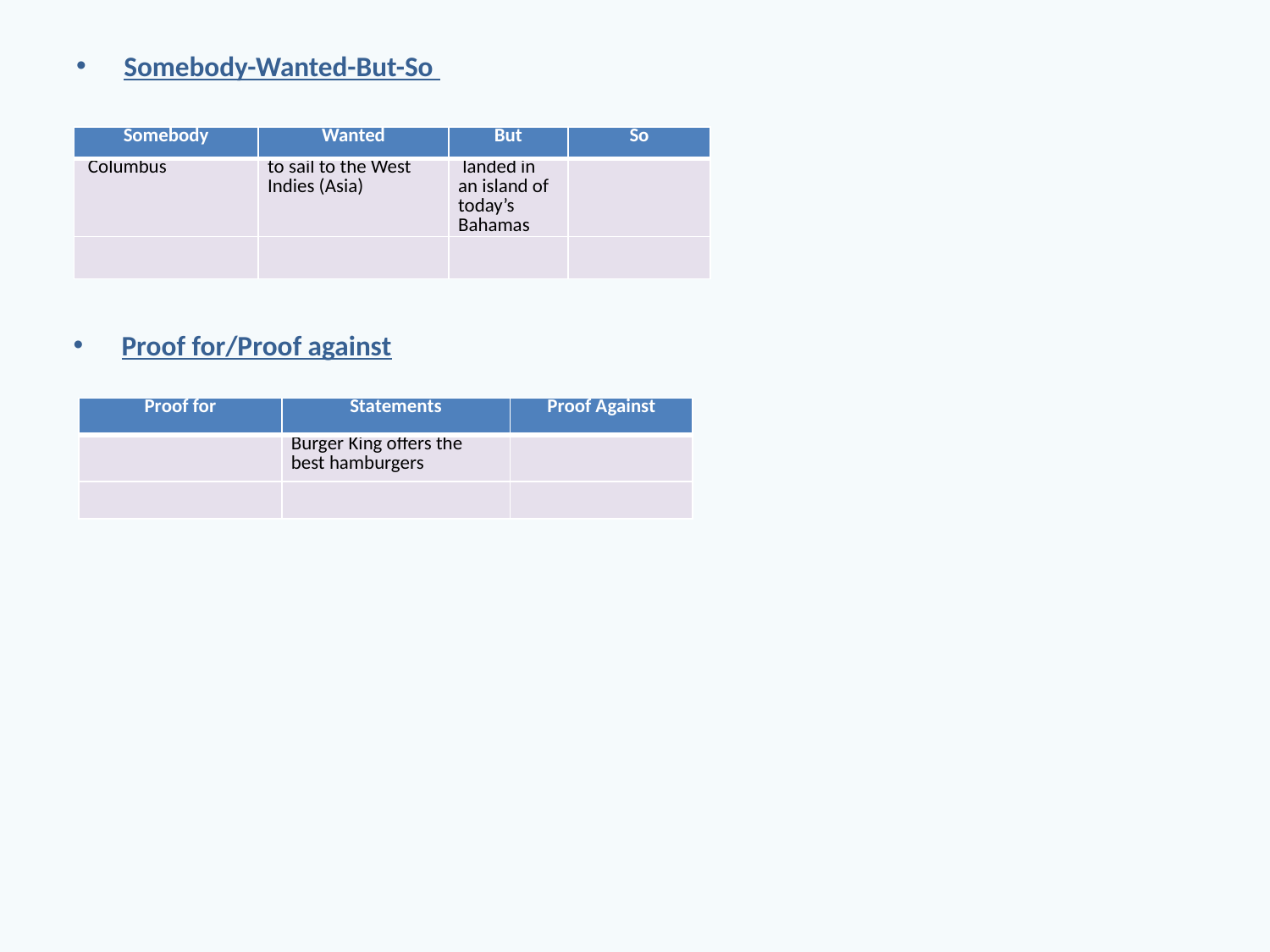

Somebody-Wanted-But-So

| Somebody | Wanted | But | So |
| --- | --- | --- | --- |
| Columbus | to sail to the West Indies (Asia) | landed in an island of today’s Bahamas |  |
|  |  |  |  |

Proof for/Proof against

| Proof for | Statements | Proof Against |
| --- | --- | --- |
|  | Burger King offers the best hamburgers |  |
|  |  |  |